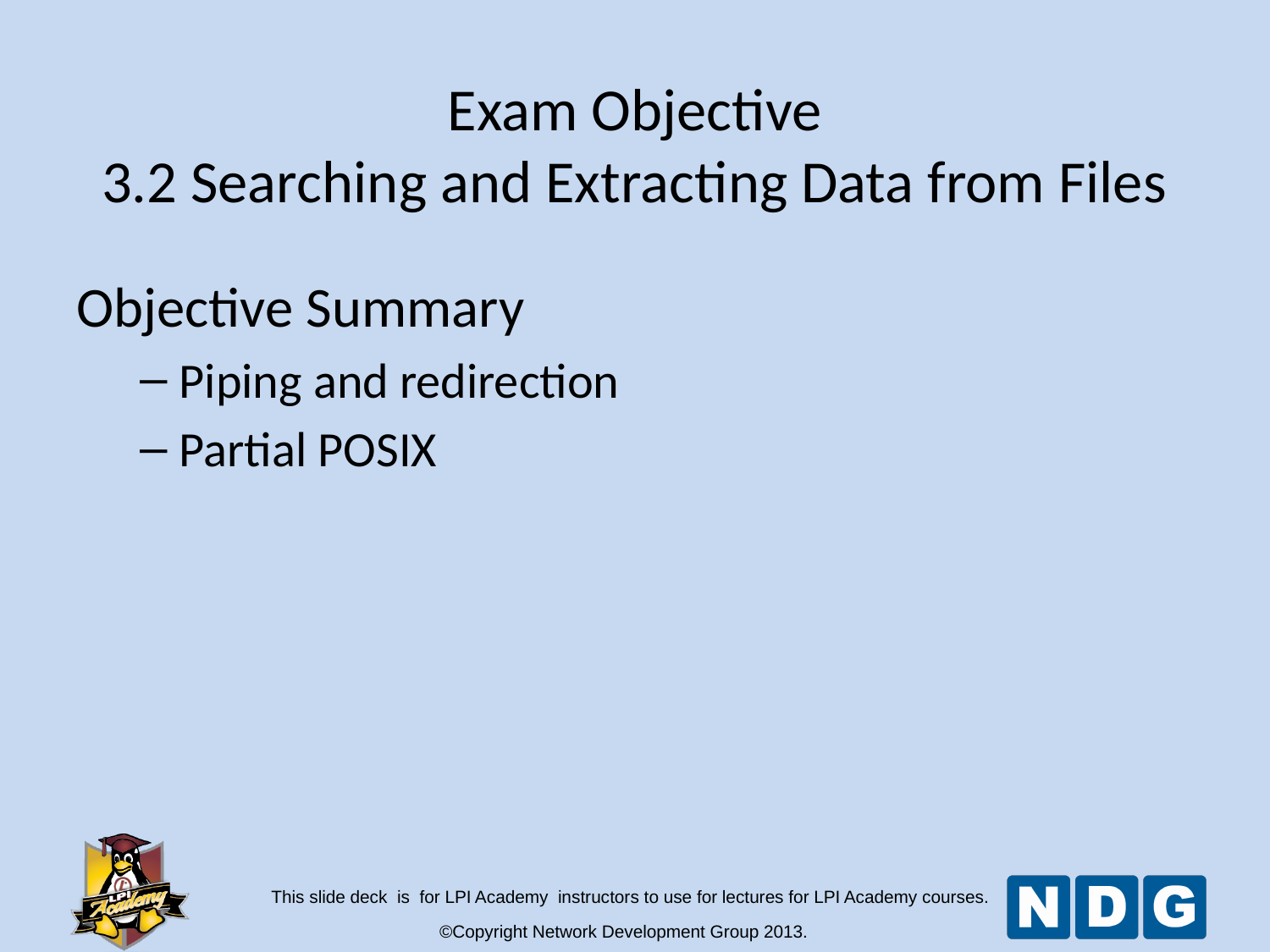

# Exam Objective 3.2 Searching and Extracting Data from Files
Objective Summary
Piping and redirection
Partial POSIX